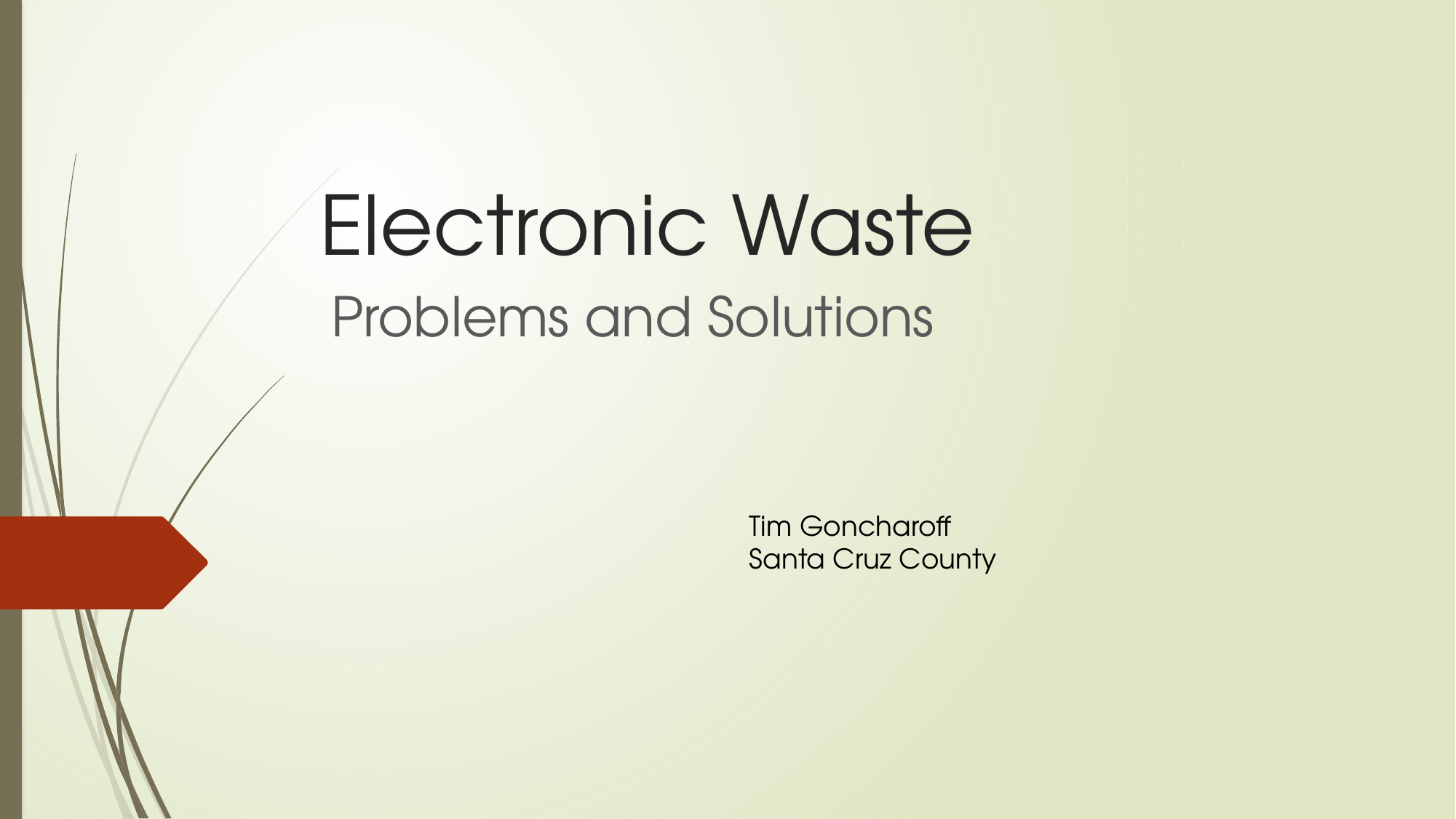

# Electronic Waste
Problems and Solutions
Tim Goncharoff
Santa Cruz County